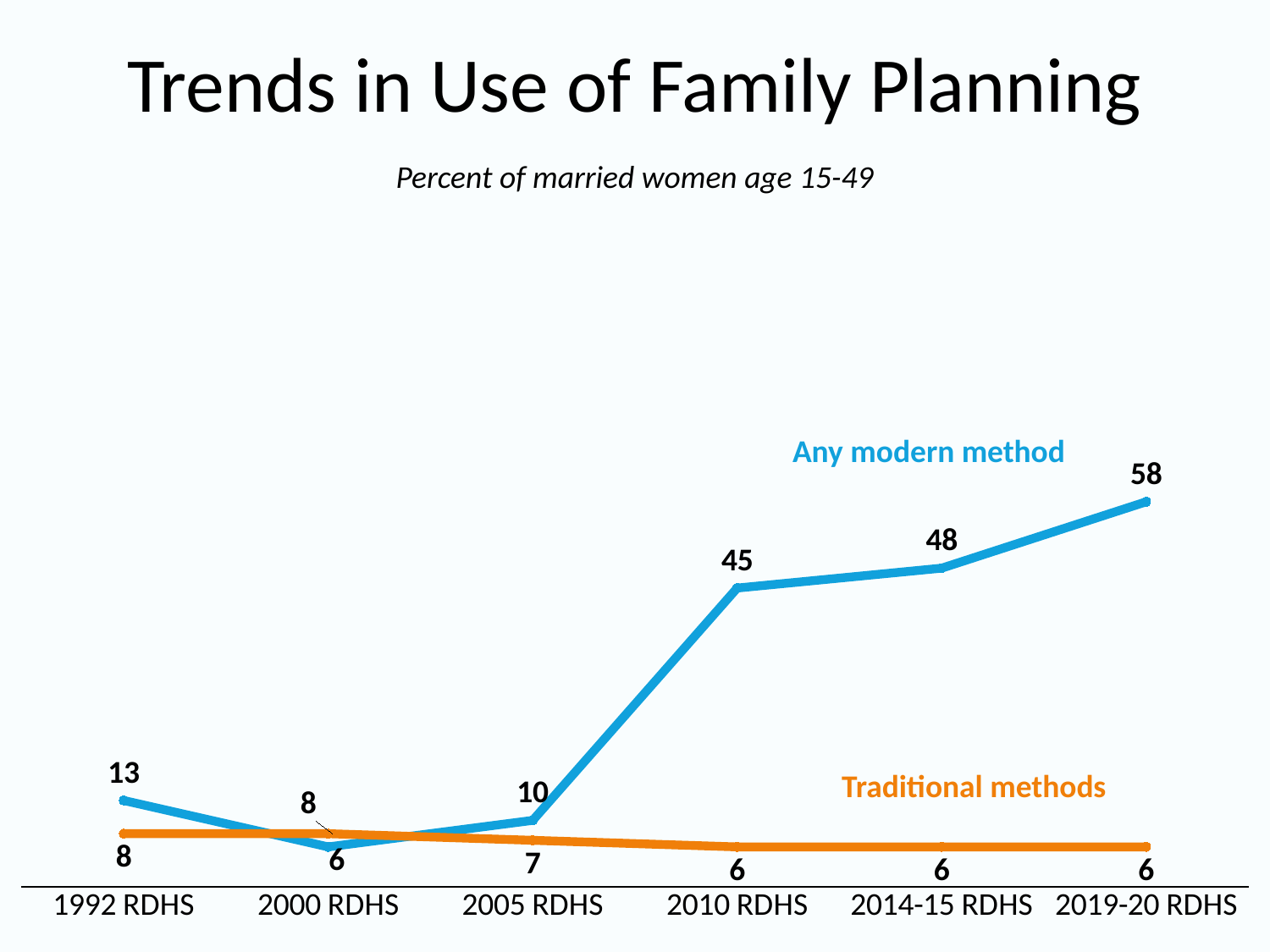

# Trends in Use of Family Planning
Percent of married women age 15-49

### Chart

| Category | Series 1 | Series 2 |
|---|---|---|
| 1992 RDHS | 13.0 | 8.0 |
| 2000 RDHS | 6.0 | 8.0 |
| 2005 RDHS | 10.0 | 7.0 |
| 2010 RDHS | 45.0 | 6.0 |
| 2014-15 RDHS | 48.0 | 6.0 |
| 2019-20 RDHS | 58.0 | 6.0 |
Any modern method
Traditional methods